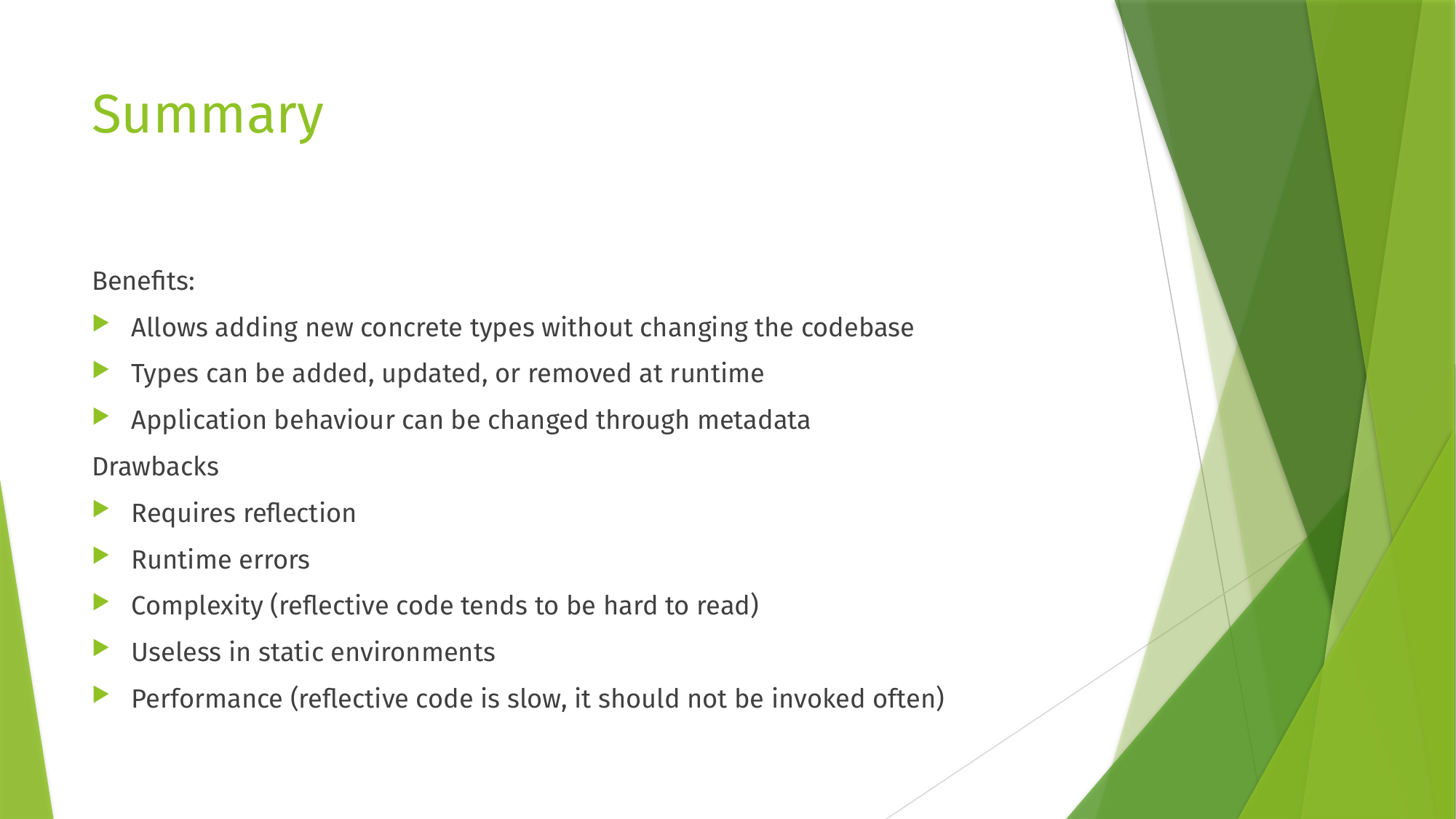

# Summary
Benefits:
Allows adding new concrete types without changing the codebase
Types can be added, updated, or removed at runtime
Application behaviour can be changed through metadata
Drawbacks
Requires reflection
Runtime errors
Complexity (reflective code tends to be hard to read)
Useless in static environments
Performance (reflective code is slow, it should not be invoked often)